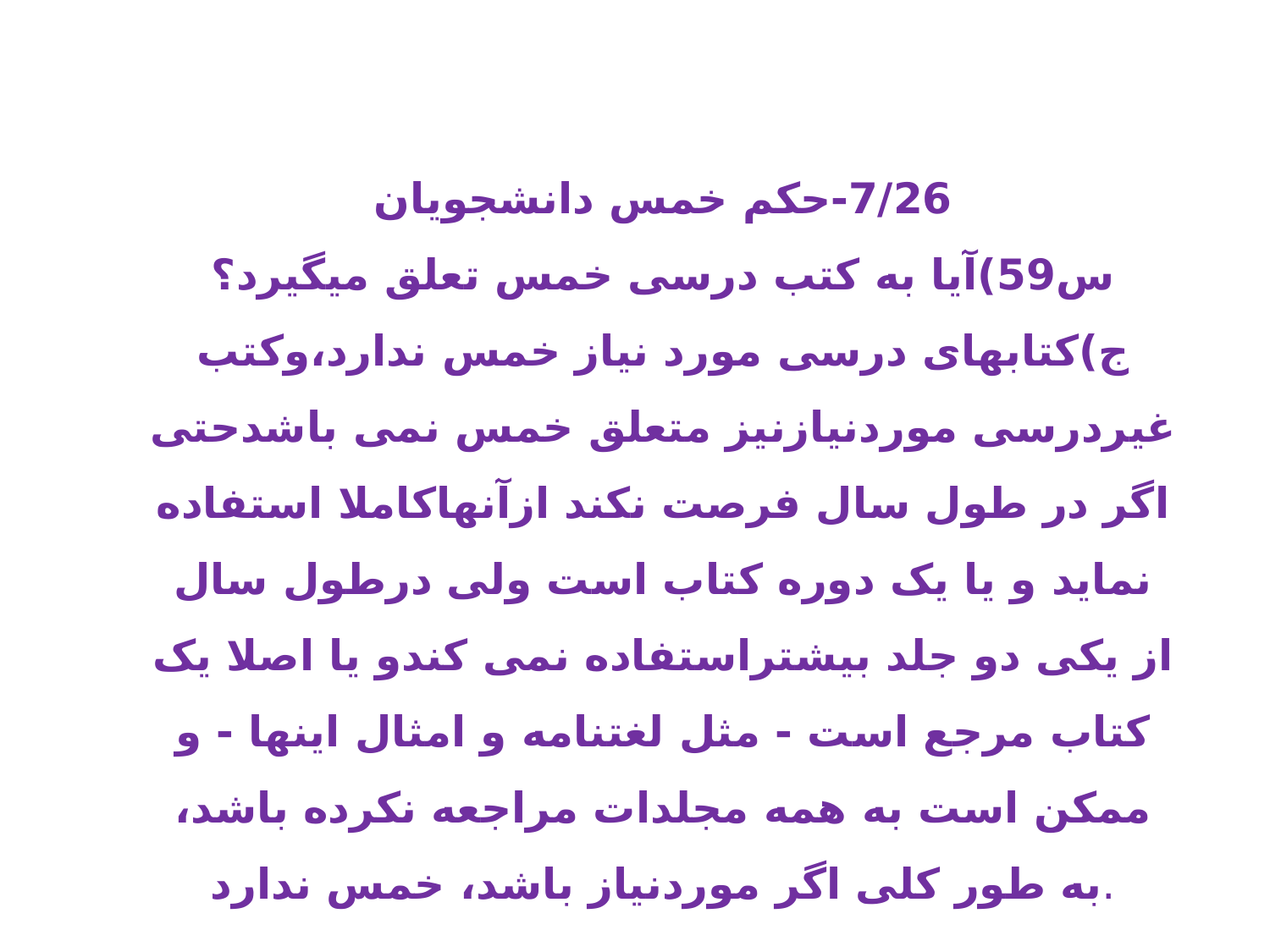

7/26-حکم خمس دانشجویان
س59)آیا به کتب درسی خمس تعلق می­گیرد؟
ج)کتاب­های درسی مورد نیاز خمس ندارد،وکتب غیردرسی موردنیازنیز متعلق خمس نمی باشدحتی اگر در طول سال فرصت نکند ازآنهاکاملا استفاده نماید و یا یک دوره کتاب است ولی درطول سال از یکی دو جلد بیشتراستفاده نمی کندو یا اصلا یک کتاب مرجع است - مثل لغت­نامه و امثال اینها - و ممکن است به همه مجلدات مراجعه نکرده باشد، به طور کلی اگر موردنیاز باشد، خمس ندارد.